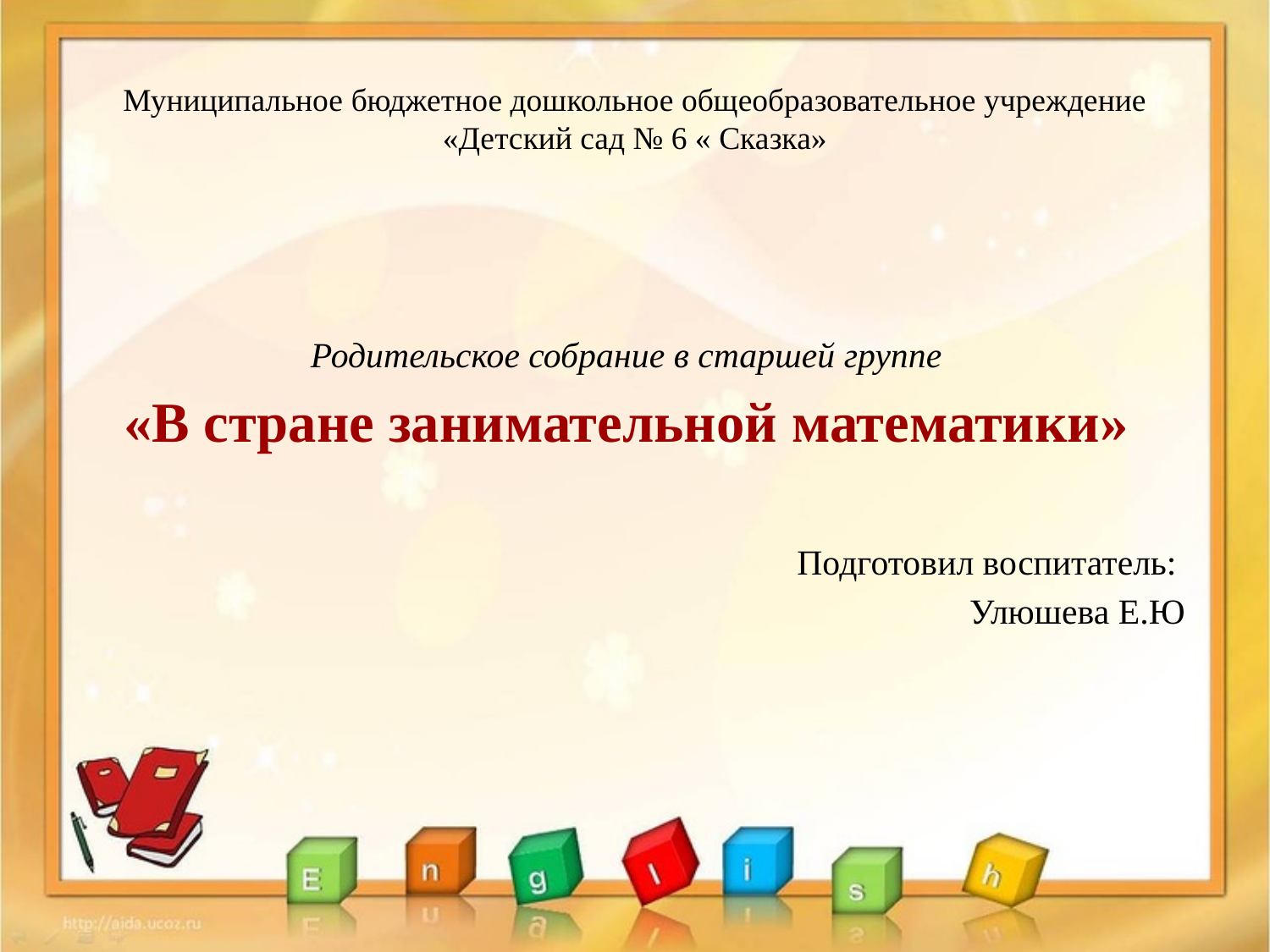

# Муниципальное бюджетное дошкольное общеобразовательное учреждение «Детский сад № 6 « Сказка»
Родительское собрание в старшей группе
«В стране занимательной математики»

Подготовил воспитатель:
Улюшева Е.Ю